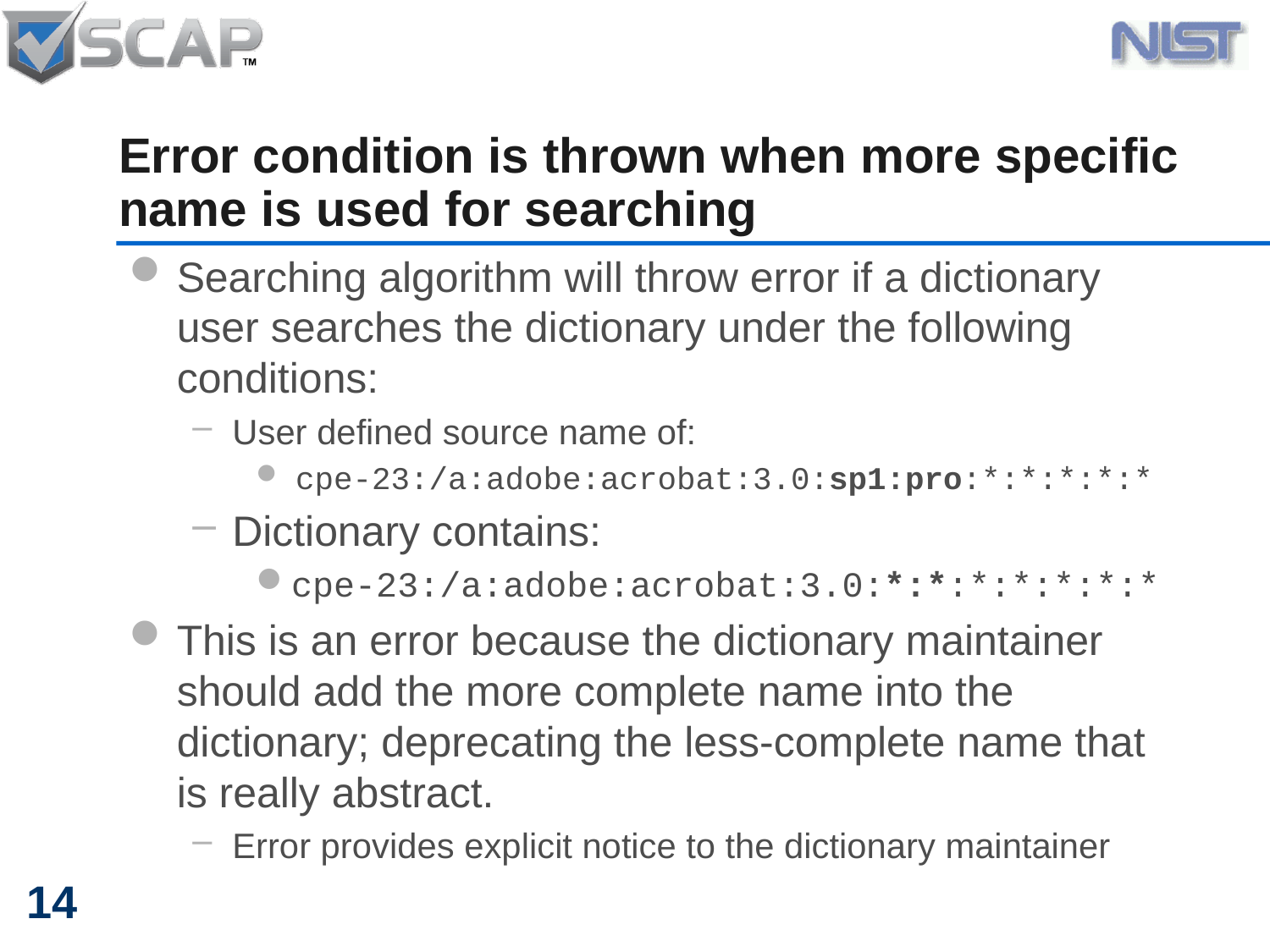

# Error condition is thrown when more specific name is used for searching
Searching algorithm will throw error if a dictionary user searches the dictionary under the following conditions:
User defined source name of:
 cpe-23:/a:adobe:acrobat:3.0:sp1:pro:*:*:*:*:*
Dictionary contains:
cpe-23:/a:adobe:acrobat:3.0:*:*:*:*:*:*:*
This is an error because the dictionary maintainer should add the more complete name into the dictionary; deprecating the less-complete name that is really abstract.
Error provides explicit notice to the dictionary maintainer
14